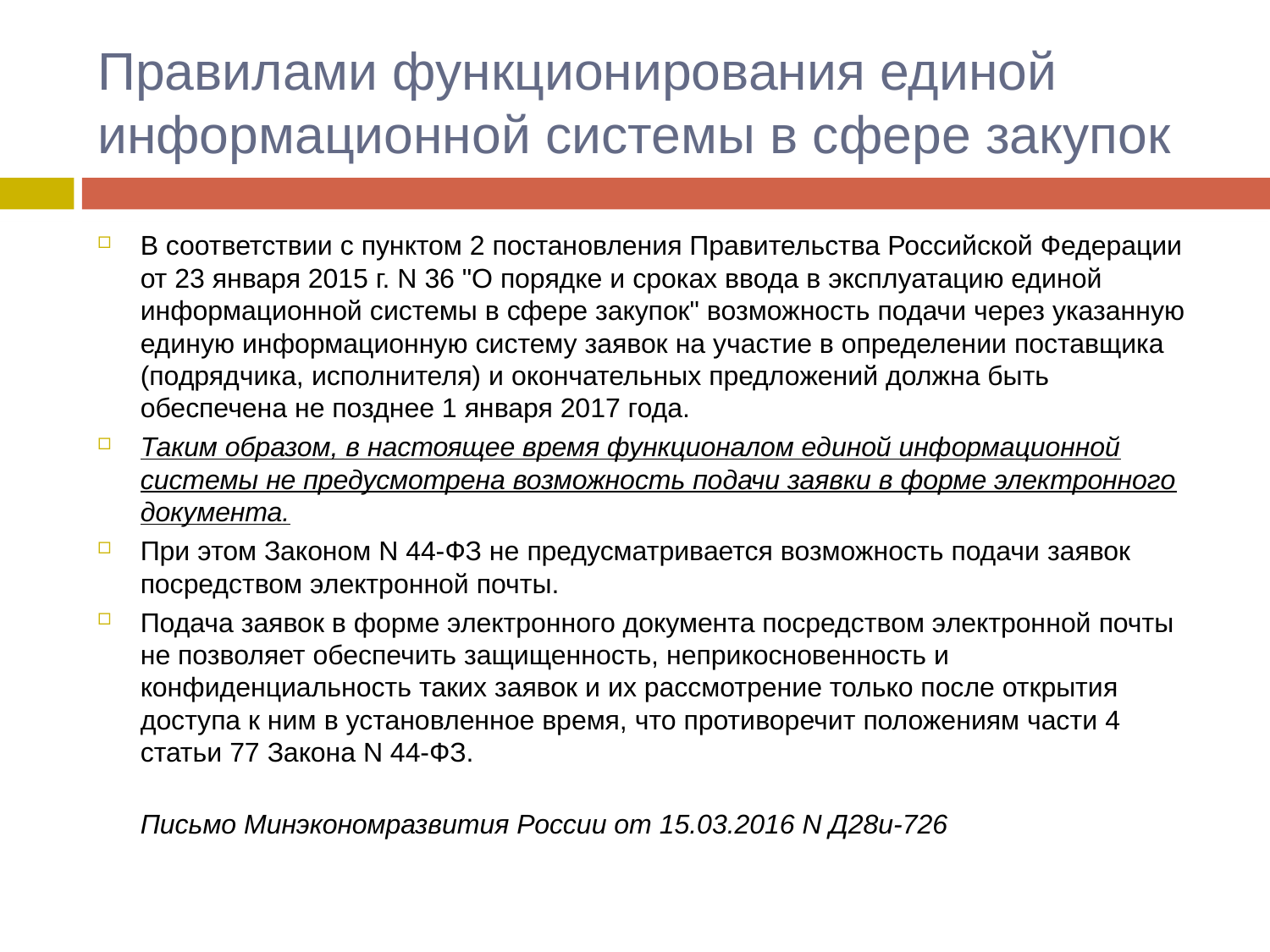

# Правилами функционирования единой информационной системы в сфере закупок
В соответствии с пунктом 2 постановления Правительства Российской Федерации от 23 января 2015 г. N 36 "О порядке и сроках ввода в эксплуатацию единой информационной системы в сфере закупок" возможность подачи через указанную единую информационную систему заявок на участие в определении поставщика (подрядчика, исполнителя) и окончательных предложений должна быть обеспечена не позднее 1 января 2017 года.
Таким образом, в настоящее время функционалом единой информационной системы не предусмотрена возможность подачи заявки в форме электронного документа.
При этом Законом N 44-ФЗ не предусматривается возможность подачи заявок посредством электронной почты.
Подача заявок в форме электронного документа посредством электронной почты не позволяет обеспечить защищенность, неприкосновенность и конфиденциальность таких заявок и их рассмотрение только после открытия доступа к ним в установленное время, что противоречит положениям части 4 статьи 77 Закона N 44-ФЗ.
Письмо Минэкономразвития России от 15.03.2016 N Д28и-726